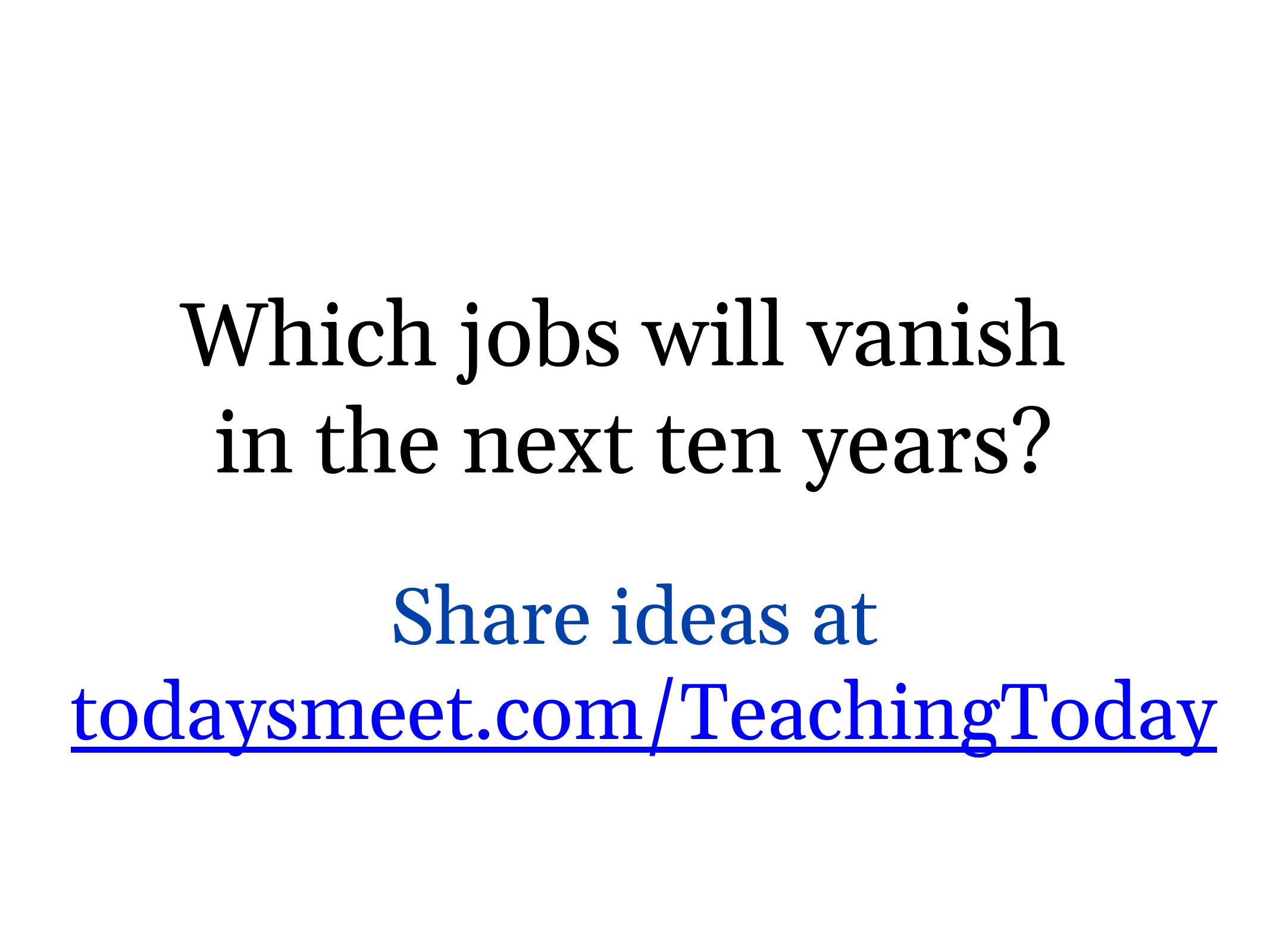

Which jobs will vanish
in the next ten years?
Share ideas at
 todaysmeet.com/TeachingToday